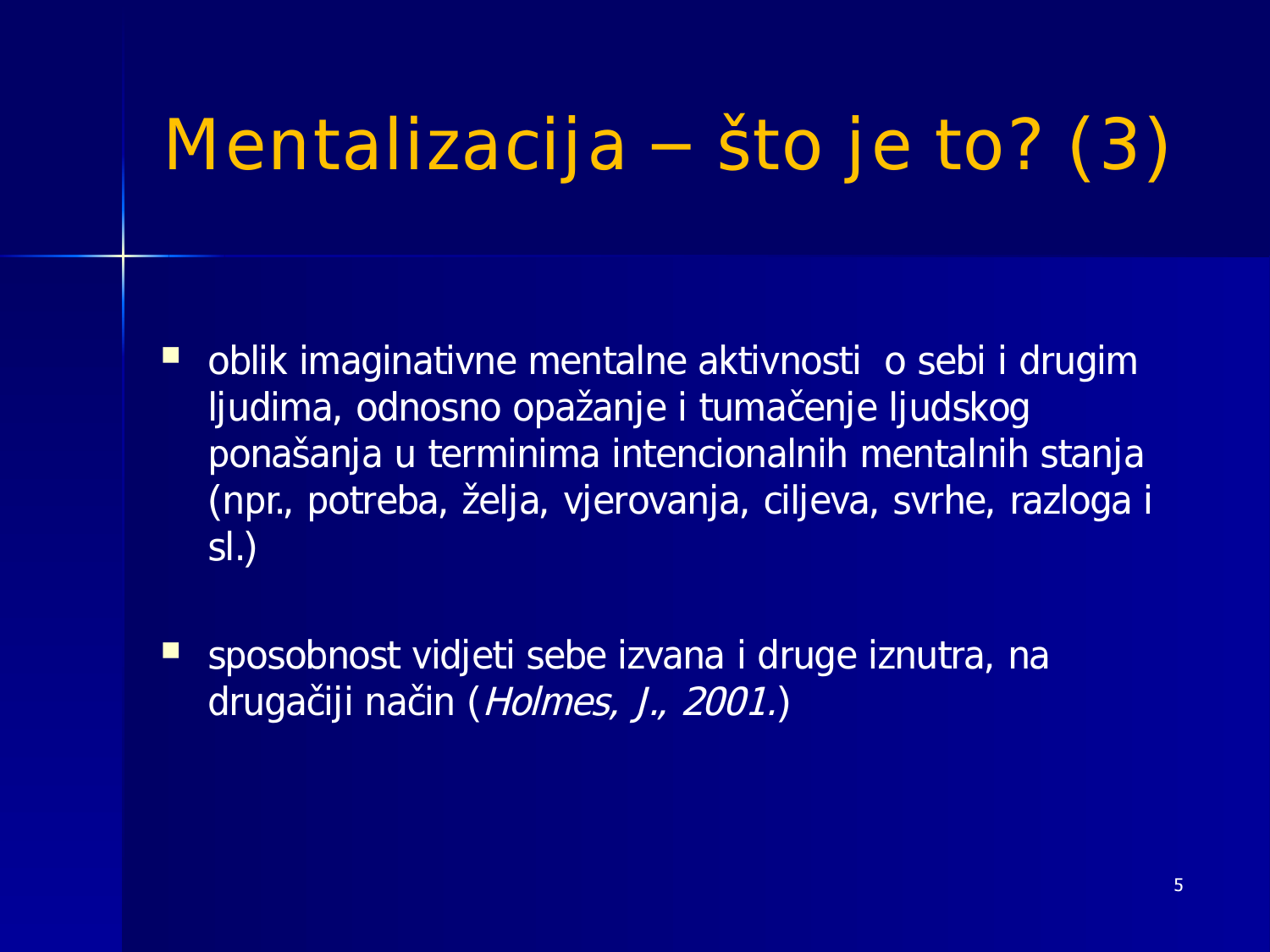

# Mentalizacija – što je to? (3)

oblik imaginativne mentalne aktivnosti  o sebi i drugim ljudima, odnosno opažanje i tumačenje ljudskog ponašanja u terminima intencionalnih mentalnih stanja (npr., potreba, želja, vjerovanja, ciljeva, svrhe, razloga i sl.)

sposobnost vidjeti sebe izvana i druge iznutra, na drugačiji način (Holmes, J., 2001.)
5